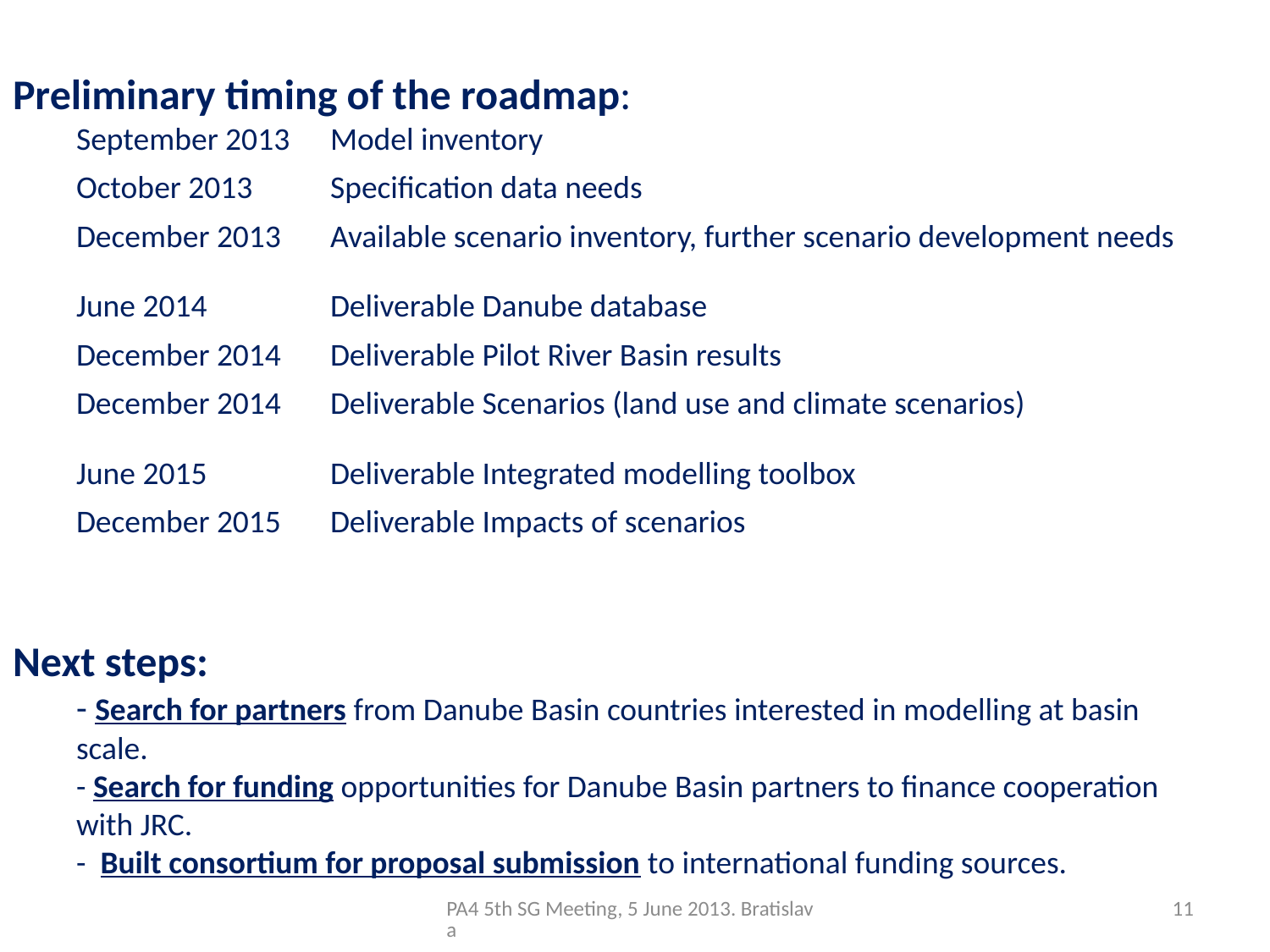

Preliminary timing of the roadmap:
September 2013	Model inventory
October 2013		Specification data needs
December 2013	Available scenario inventory, further scenario development needs
June 2014		Deliverable Danube database
December 2014	Deliverable Pilot River Basin results
December 2014	Deliverable Scenarios (land use and climate scenarios)
June 2015		Deliverable Integrated modelling toolbox
December 2015	Deliverable Impacts of scenarios

Next steps:
- Search for partners from Danube Basin countries interested in modelling at basin 	scale.
- Search for funding opportunities for Danube Basin partners to finance cooperation 	with JRC.
-  Built consortium for proposal submission to international funding sources.
PA4 5th SG Meeting, 5 June 2013. Bratislava
11